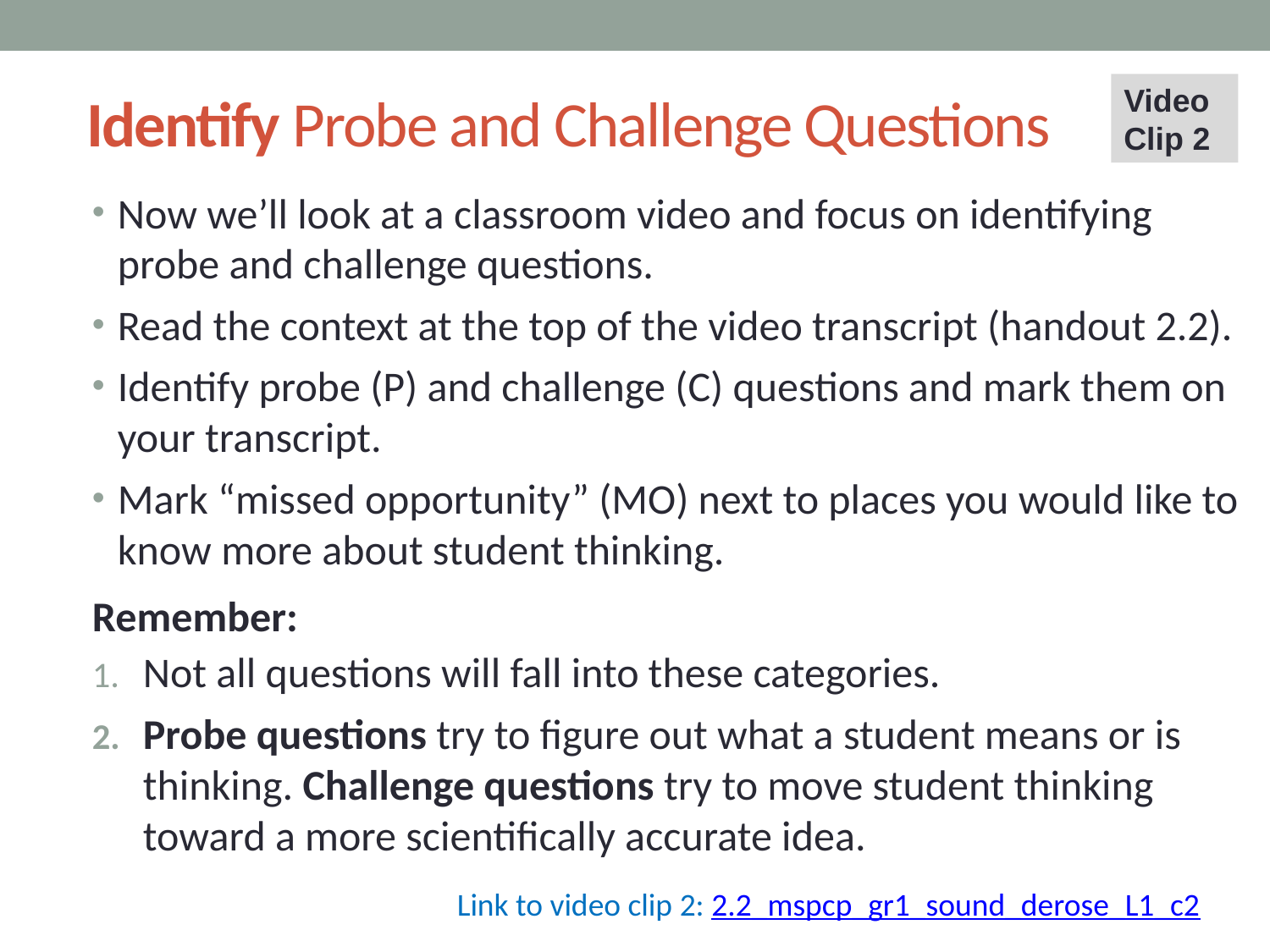

# Identify Probe and Challenge Questions
Video Clip 2
Now we’ll look at a classroom video and focus on identifying probe and challenge questions.
Read the context at the top of the video transcript (handout 2.2).
Identify probe (P) and challenge (C) questions and mark them on your transcript.
Mark “missed opportunity” (MO) next to places you would like to know more about student thinking.
Remember:
Not all questions will fall into these categories.
Probe questions try to figure out what a student means or is thinking. Challenge questions try to move student thinking toward a more scientifically accurate idea.
Link to video clip 2: 2.2_mspcp_gr1_sound_derose_L1_c2